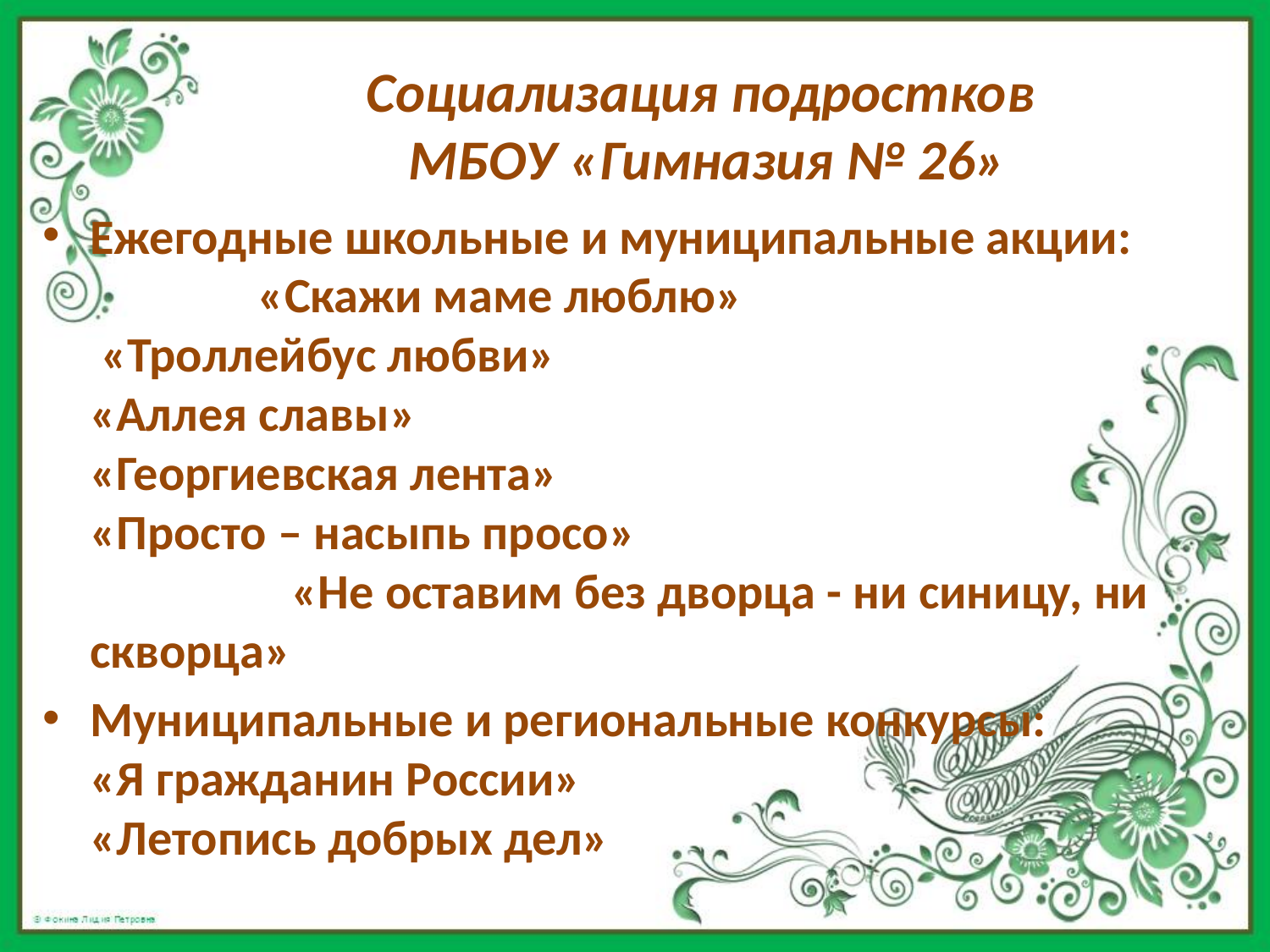

# Социализация подростков МБОУ «Гимназия № 26»
Ежегодные школьные и муниципальные акции:                        «Скажи маме люблю»                                             «Троллейбус любви»                                                 «Аллея славы»                                                       «Георгиевская лента»                                                      «Просто – насыпь просо»                                                                       «Не оставим без дворца - ни синицу, ни скворца»
Муниципальные и региональные конкурсы:                 «Я гражданин России»                                        «Летопись добрых дел»